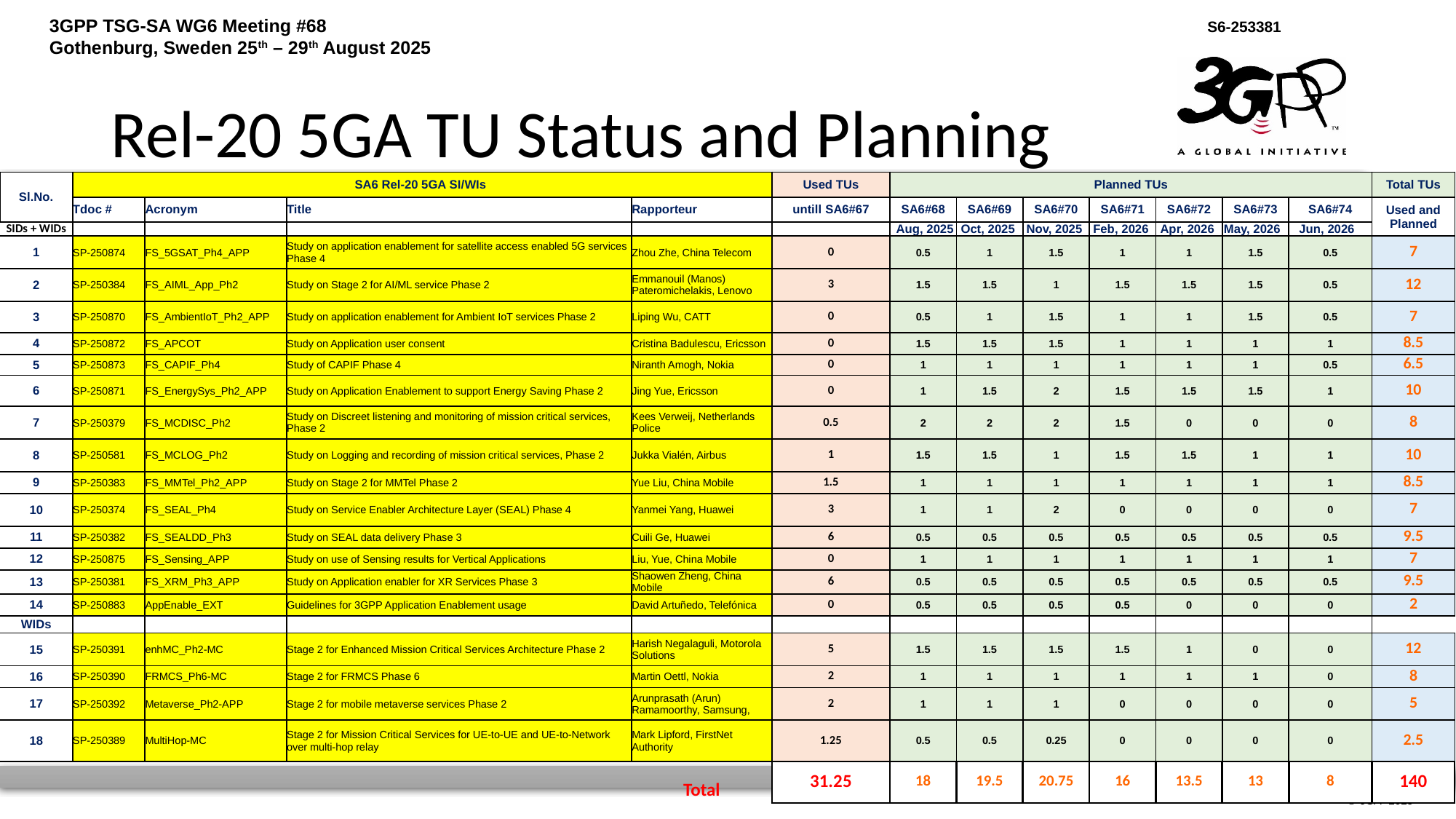

# Rel-20 5GA TU Status and Planning
| Sl.No. | SA6 Rel-20 5GA SI/WIs |  |  |  | Used TUs | Planned TUs |  |  |  |  |  |  | Total TUs |
| --- | --- | --- | --- | --- | --- | --- | --- | --- | --- | --- | --- | --- | --- |
|  | Tdoc # | Acronym | Title | Rapporteur | untill SA6#67 | SA6#68 | SA6#69 | SA6#70 | SA6#71 | SA6#72 | SA6#73 | SA6#74 | Used and Planned |
| SIDs + WIDs |  |  |  |  |  | Aug, 2025 | Oct, 2025 | Nov, 2025 | Feb, 2026 | Apr, 2026 | May, 2026 | Jun, 2026 |  |
| 1 | SP-250874 | FS\_5GSAT\_Ph4\_APP | Study on application enablement for satellite access enabled 5G services Phase 4 | Zhou Zhe, China Telecom | 0 | 0.5 | 1 | 1.5 | 1 | 1 | 1.5 | 0.5 | 7 |
| 2 | SP-250384 | FS\_AIML\_App\_Ph2 | Study on Stage 2 for AI/ML service Phase 2 | Emmanouil (Manos) Pateromichelakis, Lenovo | 3 | 1.5 | 1.5 | 1 | 1.5 | 1.5 | 1.5 | 0.5 | 12 |
| 3 | SP-250870 | FS\_AmbientIoT\_Ph2\_APP | Study on application enablement for Ambient IoT services Phase 2 | Liping Wu, CATT | 0 | 0.5 | 1 | 1.5 | 1 | 1 | 1.5 | 0.5 | 7 |
| 4 | SP-250872 | FS\_APCOT | Study on Application user consent | Cristina Badulescu, Ericsson | 0 | 1.5 | 1.5 | 1.5 | 1 | 1 | 1 | 1 | 8.5 |
| 5 | SP-250873 | FS\_CAPIF\_Ph4 | Study of CAPIF Phase 4 | Niranth Amogh, Nokia | 0 | 1 | 1 | 1 | 1 | 1 | 1 | 0.5 | 6.5 |
| 6 | SP-250871 | FS\_EnergySys\_Ph2\_APP | Study on Application Enablement to support Energy Saving Phase 2 | Jing Yue, Ericsson | 0 | 1 | 1.5 | 2 | 1.5 | 1.5 | 1.5 | 1 | 10 |
| 7 | SP-250379 | FS\_MCDISC\_Ph2 | Study on Discreet listening and monitoring of mission critical services, Phase 2 | Kees Verweij, Netherlands Police | 0.5 | 2 | 2 | 2 | 1.5 | 0 | 0 | 0 | 8 |
| 8 | SP-250581 | FS\_MCLOG\_Ph2 | Study on Logging and recording of mission critical services, Phase 2 | Jukka Vialén, Airbus | 1 | 1.5 | 1.5 | 1 | 1.5 | 1.5 | 1 | 1 | 10 |
| 9 | SP-250383 | FS\_MMTel\_Ph2\_APP | Study on Stage 2 for MMTel Phase 2 | Yue Liu, China Mobile | 1.5 | 1 | 1 | 1 | 1 | 1 | 1 | 1 | 8.5 |
| 10 | SP-250374 | FS\_SEAL\_Ph4 | Study on Service Enabler Architecture Layer (SEAL) Phase 4 | Yanmei Yang, Huawei | 3 | 1 | 1 | 2 | 0 | 0 | 0 | 0 | 7 |
| 11 | SP-250382 | FS\_SEALDD\_Ph3 | Study on SEAL data delivery Phase 3 | Cuili Ge, Huawei | 6 | 0.5 | 0.5 | 0.5 | 0.5 | 0.5 | 0.5 | 0.5 | 9.5 |
| 12 | SP-250875 | FS\_Sensing\_APP | Study on use of Sensing results for Vertical Applications | Liu, Yue, China Mobile | 0 | 1 | 1 | 1 | 1 | 1 | 1 | 1 | 7 |
| 13 | SP-250381 | FS\_XRM\_Ph3\_APP | Study on Application enabler for XR Services Phase 3 | Shaowen Zheng, China Mobile | 6 | 0.5 | 0.5 | 0.5 | 0.5 | 0.5 | 0.5 | 0.5 | 9.5 |
| 14 | SP-250883 | AppEnable\_EXT | Guidelines for 3GPP Application Enablement usage | David Artuñedo, Telefónica | 0 | 0.5 | 0.5 | 0.5 | 0.5 | 0 | 0 | 0 | 2 |
| WIDs |  |  |  |  |  |  |  |  |  |  |  |  |  |
| 15 | SP-250391 | enhMC\_Ph2-MC | Stage 2 for Enhanced Mission Critical Services Architecture Phase 2 | Harish Negalaguli, Motorola Solutions | 5 | 1.5 | 1.5 | 1.5 | 1.5 | 1 | 0 | 0 | 12 |
| 16 | SP-250390 | FRMCS\_Ph6-MC | Stage 2 for FRMCS Phase 6 | Martin Oettl, Nokia | 2 | 1 | 1 | 1 | 1 | 1 | 1 | 0 | 8 |
| 17 | SP-250392 | Metaverse\_Ph2-APP | Stage 2 for mobile metaverse services Phase 2 | Arunprasath (Arun) Ramamoorthy, Samsung, | 2 | 1 | 1 | 1 | 0 | 0 | 0 | 0 | 5 |
| 18 | SP-250389 | MultiHop-MC | Stage 2 for Mission Critical Services for UE-to-UE and UE-to-Network over multi-hop relay | Mark Lipford, FirstNet Authority | 1.25 | 0.5 | 0.5 | 0.25 | 0 | 0 | 0 | 0 | 2.5 |
|  |  |  |  | Total | 31.25 | 18 | 19.5 | 20.75 | 16 | 13.5 | 13 | 8 | 140 |